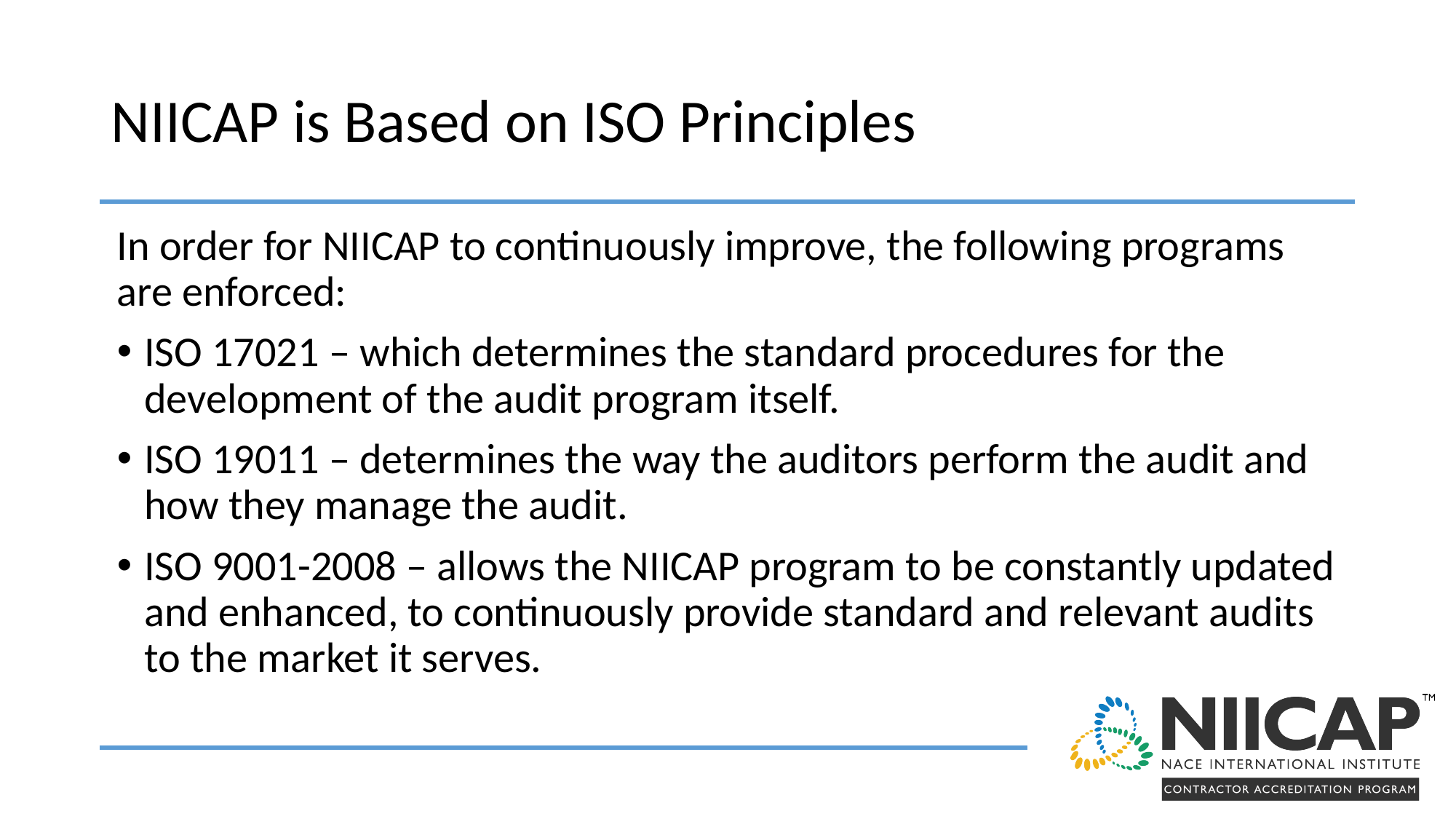

# NIICAP is Based on ISO Principles
In order for NIICAP to continuously improve, the following programs are enforced:
ISO 17021 – which determines the standard procedures for the development of the audit program itself.
ISO 19011 – determines the way the auditors perform the audit and how they manage the audit.
ISO 9001-2008 – allows the NIICAP program to be constantly updated and enhanced, to continuously provide standard and relevant audits to the market it serves.